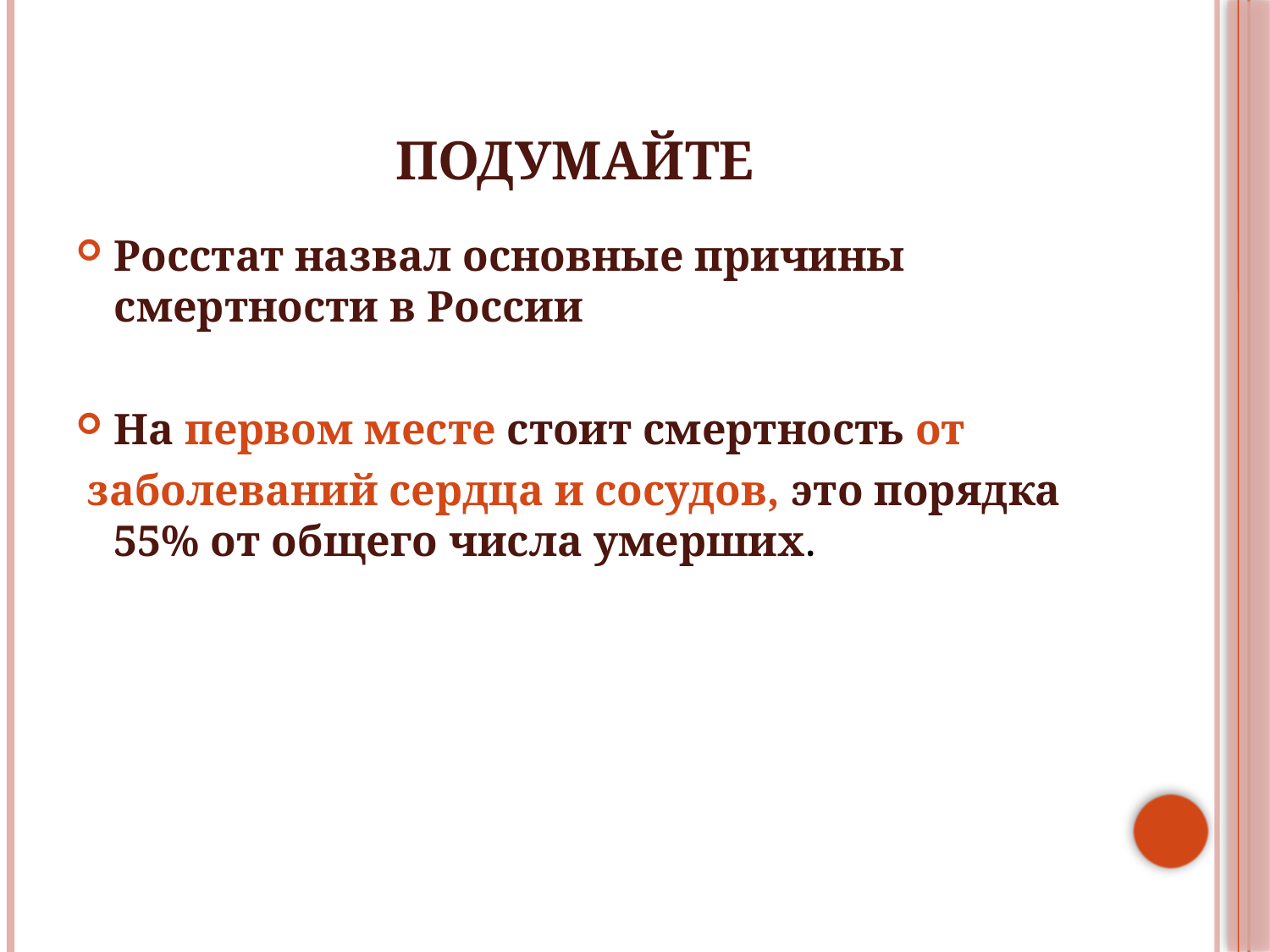

# Подумайте
Росстат назвал основные причины смертности в России

На первом месте стоит смертность от
 заболеваний сердца и сосудов, это порядка 55% от общего числа умерших.